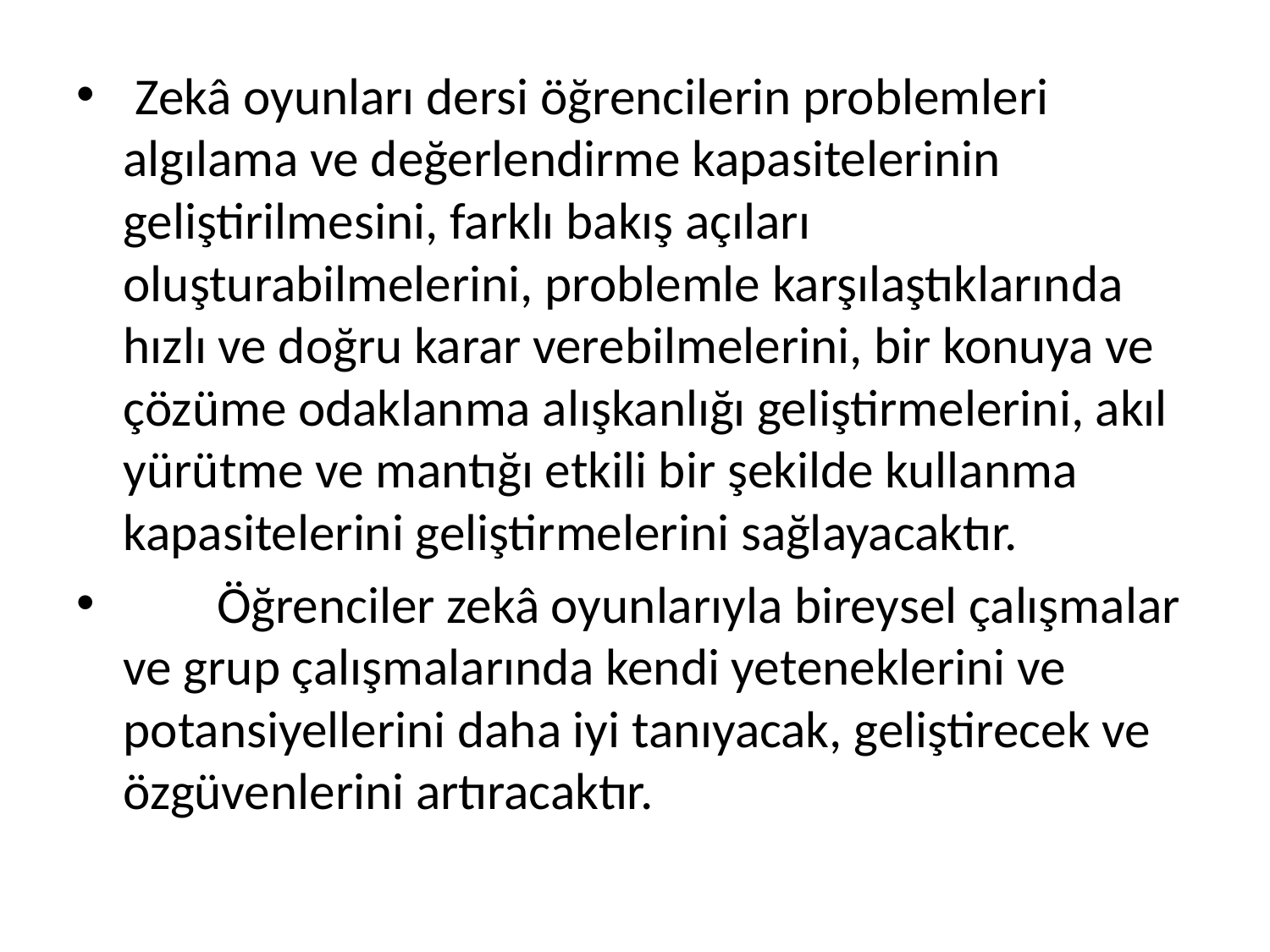

Zekâ oyunları dersi öğ­rencilerin problemleri algılama ve değerlendirme kapasitelerinin geliştirilmesini, farklı bakış açıları oluşturabilmelerini, problemle karşılaştıklarında hızlı ve doğru karar verebilmelerini, bir konuya ve çözüme odaklanma alışkanlığı geliştirmelerini, akıl yürütme ve mantığı etkili bir şekilde kullanma kapasitelerini geliştirmelerini sağlayacaktır.
        Öğrenciler zekâ oyunlarıyla bireysel çalışmalar ve grup çalışmalarında kendi yeteneklerini ve potansiyellerini daha iyi tanıyacak, geliştirecek ve özgüvenlerini artıracaktır.